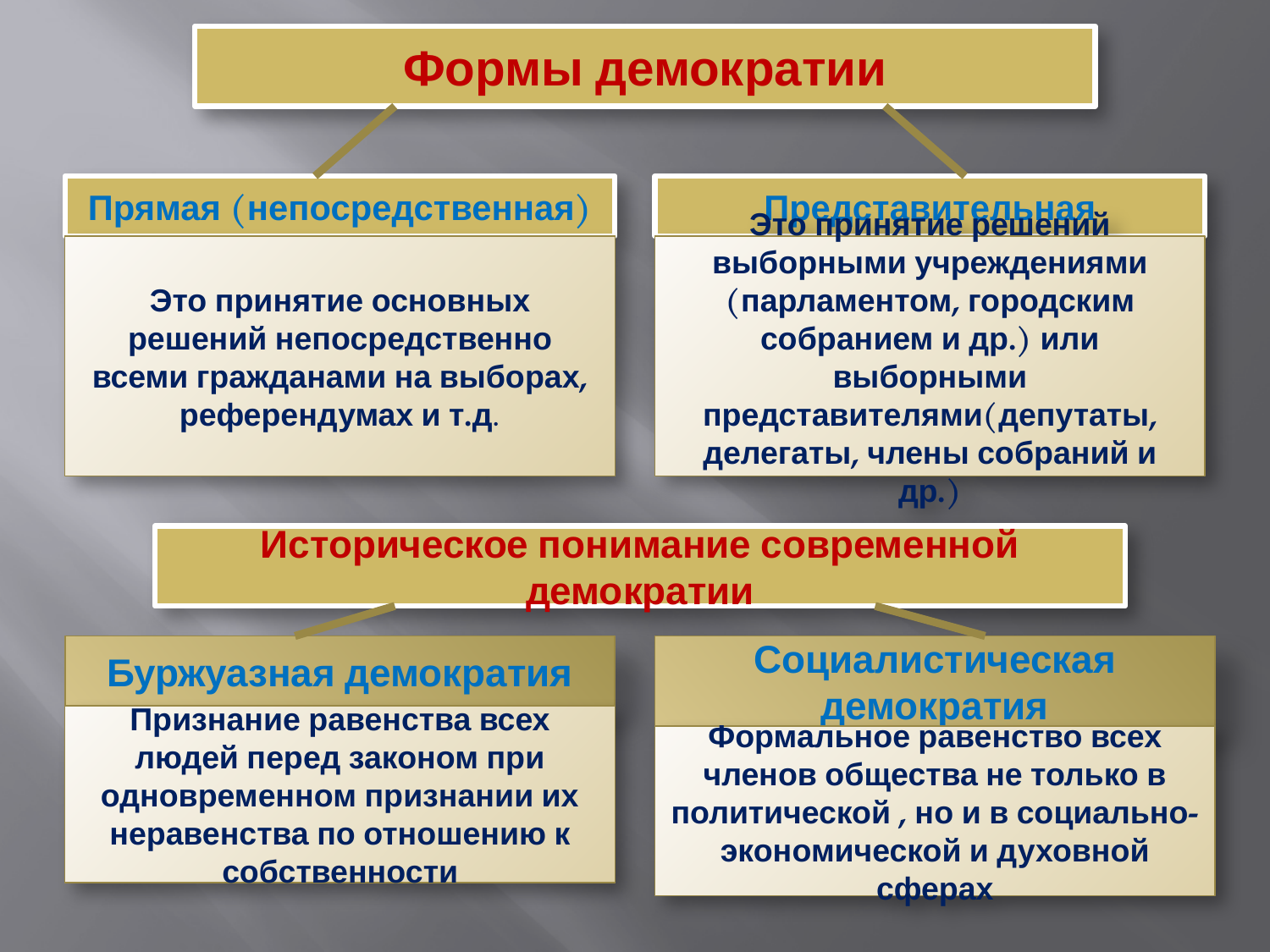

Формы демократии
#

Прямая (непосредственная)
Представительная
Это принятие основных решений непосредственно всеми гражданами на выборах, референдумах и т.д.
Это принятие решений выборными учреждениями (парламентом, городским собранием и др.) или выборными представителями(депутаты, делегаты, члены собраний и др.)
Историческое понимание современной демократии
Буржуазная демократия
Социалистическая демократия
Признание равенства всех людей перед законом при одновременном признании их неравенства по отношению к собственности
Формальное равенство всех членов общества не только в политической , но и в социально-экономической и духовной сферах